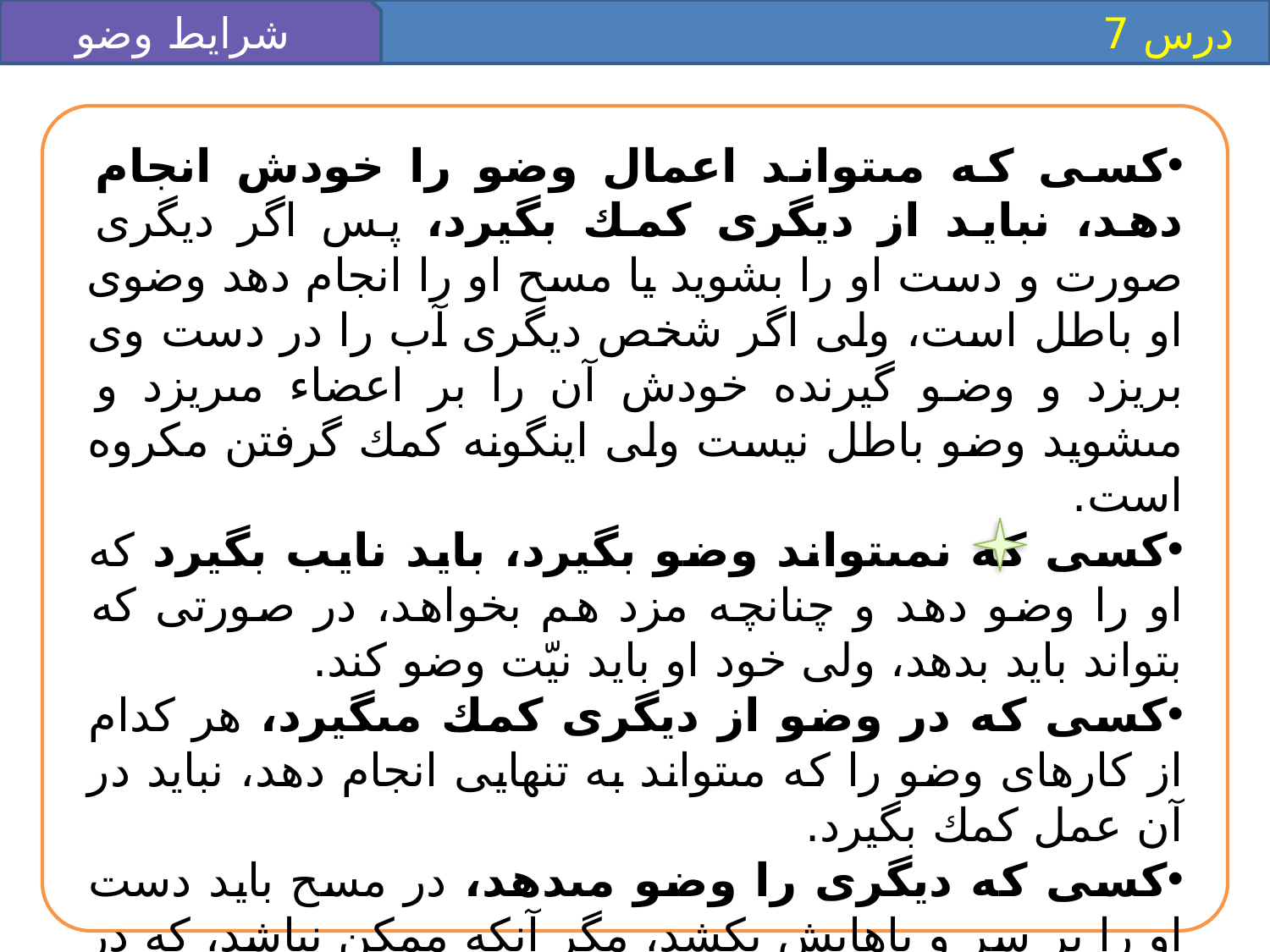

شرايط وضو
 درس 7

كسى كه مى‏تواند اعمال وضو را خودش انجام دهد، نبايد از ديگرى كمك بگيرد، پس اگر ديگرى صورت و دست او را بشويد يا مسح او را انجام دهد وضوى او باطل است، ولى اگر شخص ديگرى آب را در دست وى بريزد و وضو گيرنده خودش آن را بر اعضاء مى‏ريزد و مى‏شويد وضو باطل نيست ولى اينگونه كمك گرفتن مكروه است.
كسى كه نمى‏تواند وضو بگيرد، بايد نايب بگيرد كه او را وضو دهد و چنانچه مزد هم بخواهد، در صورتى كه بتواند بايد بدهد، ولى خود او بايد نيّت وضو كند.
كسى كه در وضو از ديگرى كمك مى‏گيرد، هر كدام از كارهاى وضو را كه مى‏تواند به تنهايى انجام دهد، نبايد در آن عمل كمك بگيرد.
کسى كه ديگرى را وضو مى‏دهد، در مسح بايد دست او را بر سر و پاهايش بكشد، مگر آنكه ممكن نباشد، كه در آن صورت بايد از دست او رطوبت بگيرد و با دست خود، مسح او را انجام دهد و چنانچه ممكن است بنا بر احتياط واجب تيمم هم بنمايد.